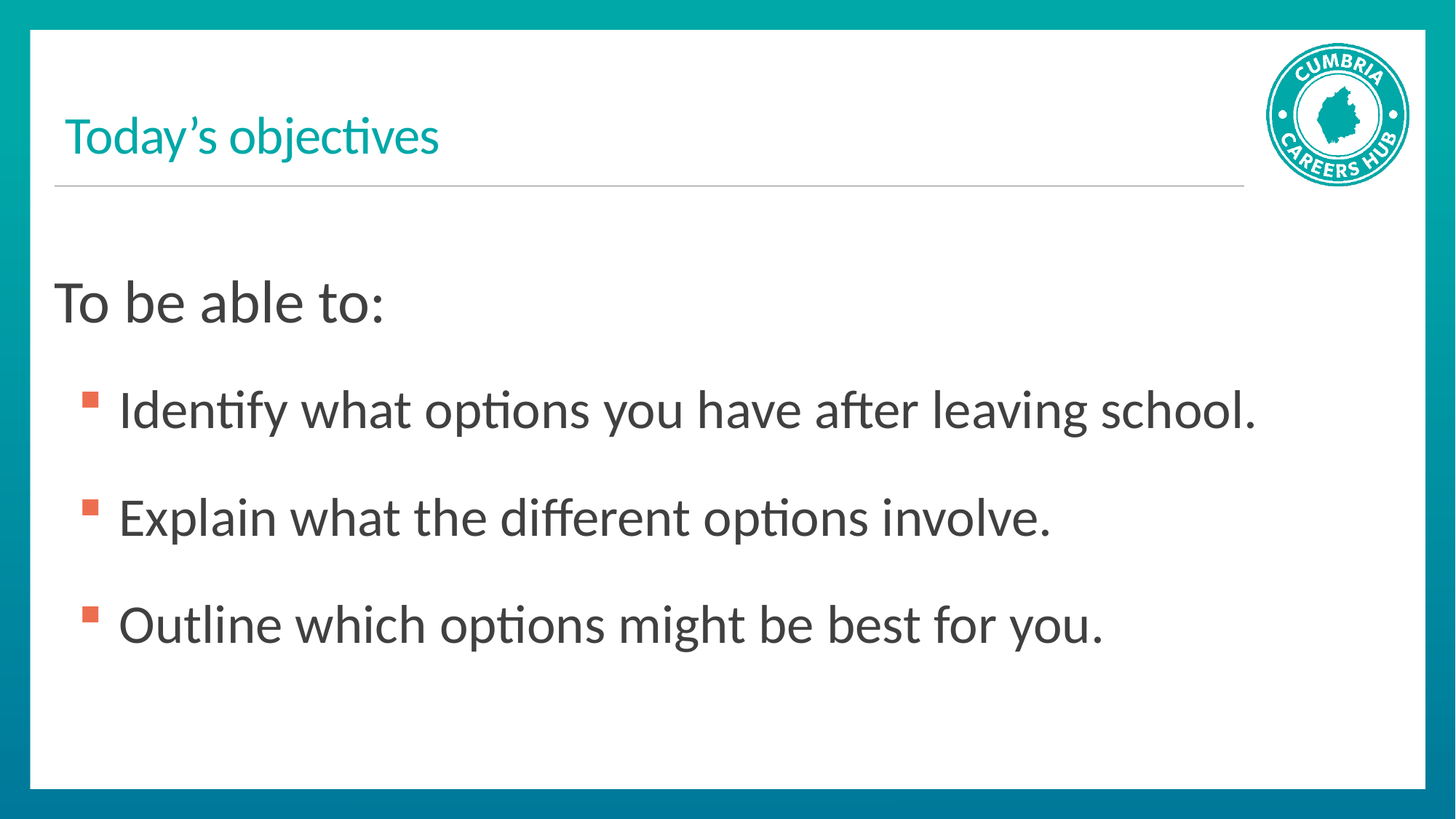

# Today’s objectives
To be able to:
Identify what options you have after leaving school.
Explain what the different options involve.
Outline which options might be best for you.